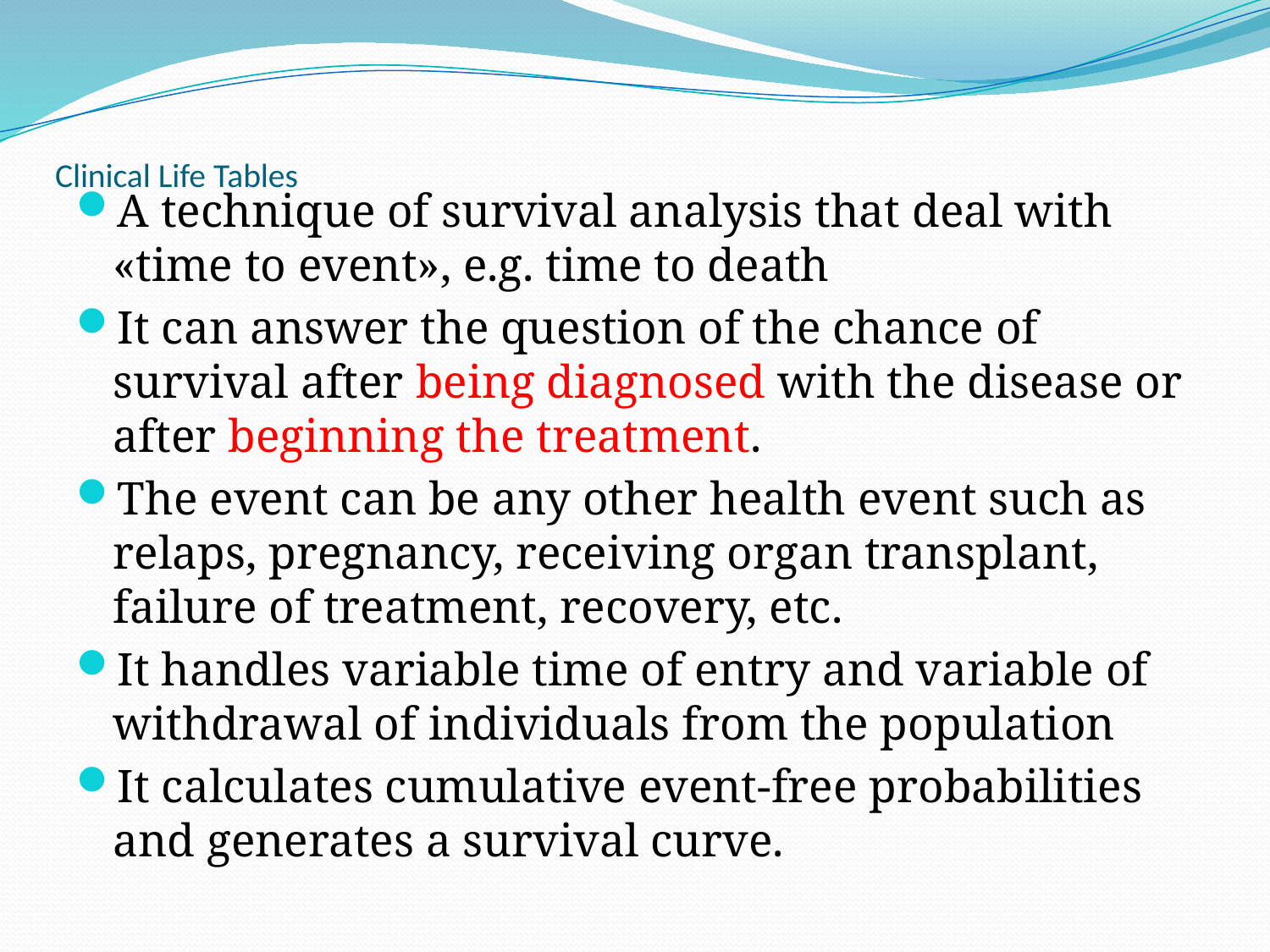

# Clinical Life Tables
A technique of survival analysis that deal with «time to event», e.g. time to death
It can answer the question of the chance of survival after being diagnosed with the disease or after beginning the treatment.
The event can be any other health event such as relaps, pregnancy, receiving organ transplant, failure of treatment, recovery, etc.
It handles variable time of entry and variable of withdrawal of individuals from the population
It calculates cumulative event-free probabilities and generates a survival curve.